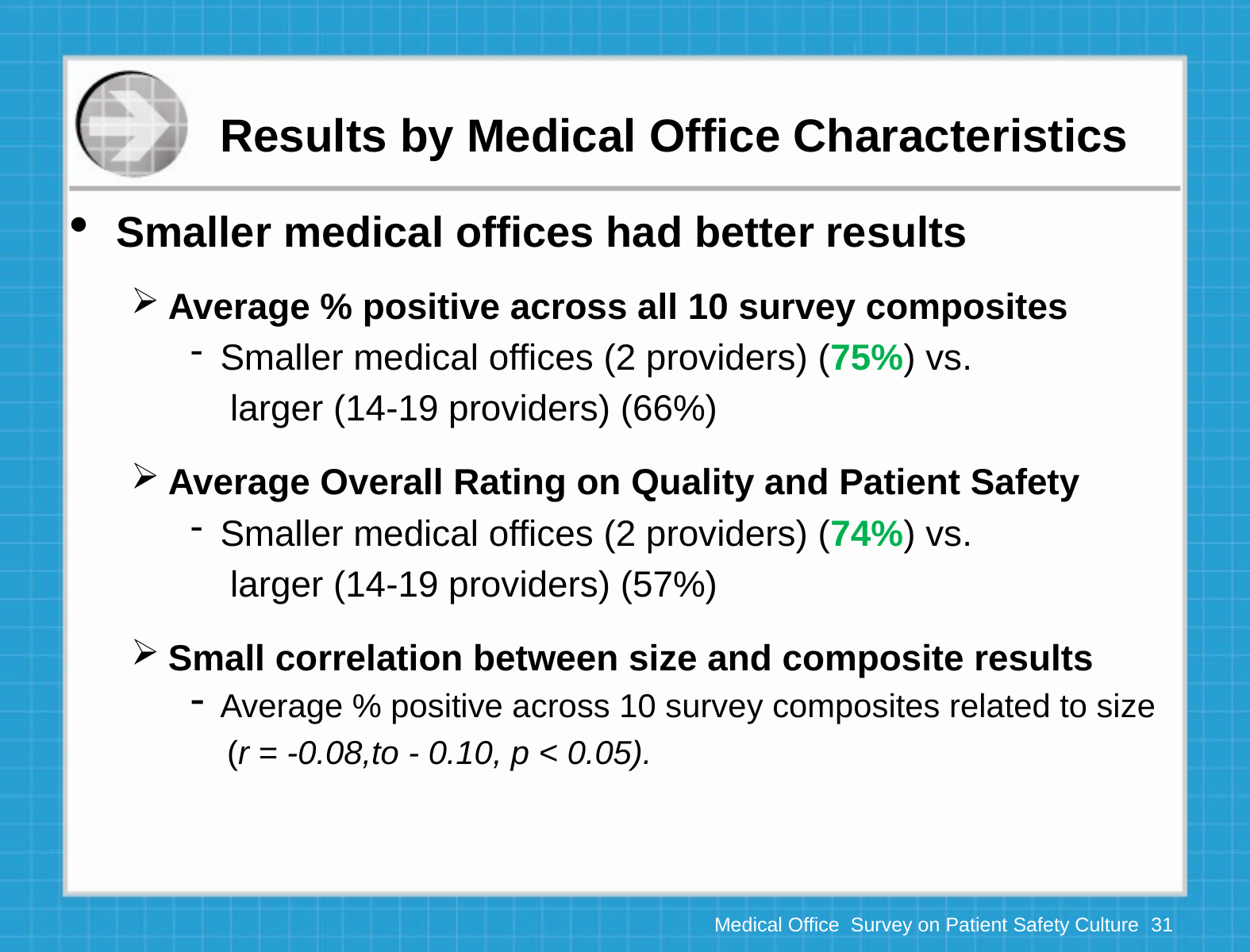

# Results by Medical Office Characteristics
Smaller medical offices had better results
Average % positive across all 10 survey composites
Smaller medical offices (2 providers) (75%) vs.
	 larger (14-19 providers) (66%)

Average Overall Rating on Quality and Patient Safety
Smaller medical offices (2 providers) (74%) vs.
	 larger (14-19 providers) (57%)

Small correlation between size and composite results
Average % positive across 10 survey composites related to size
    (r = -0.08,to - 0.10, p < 0.05).